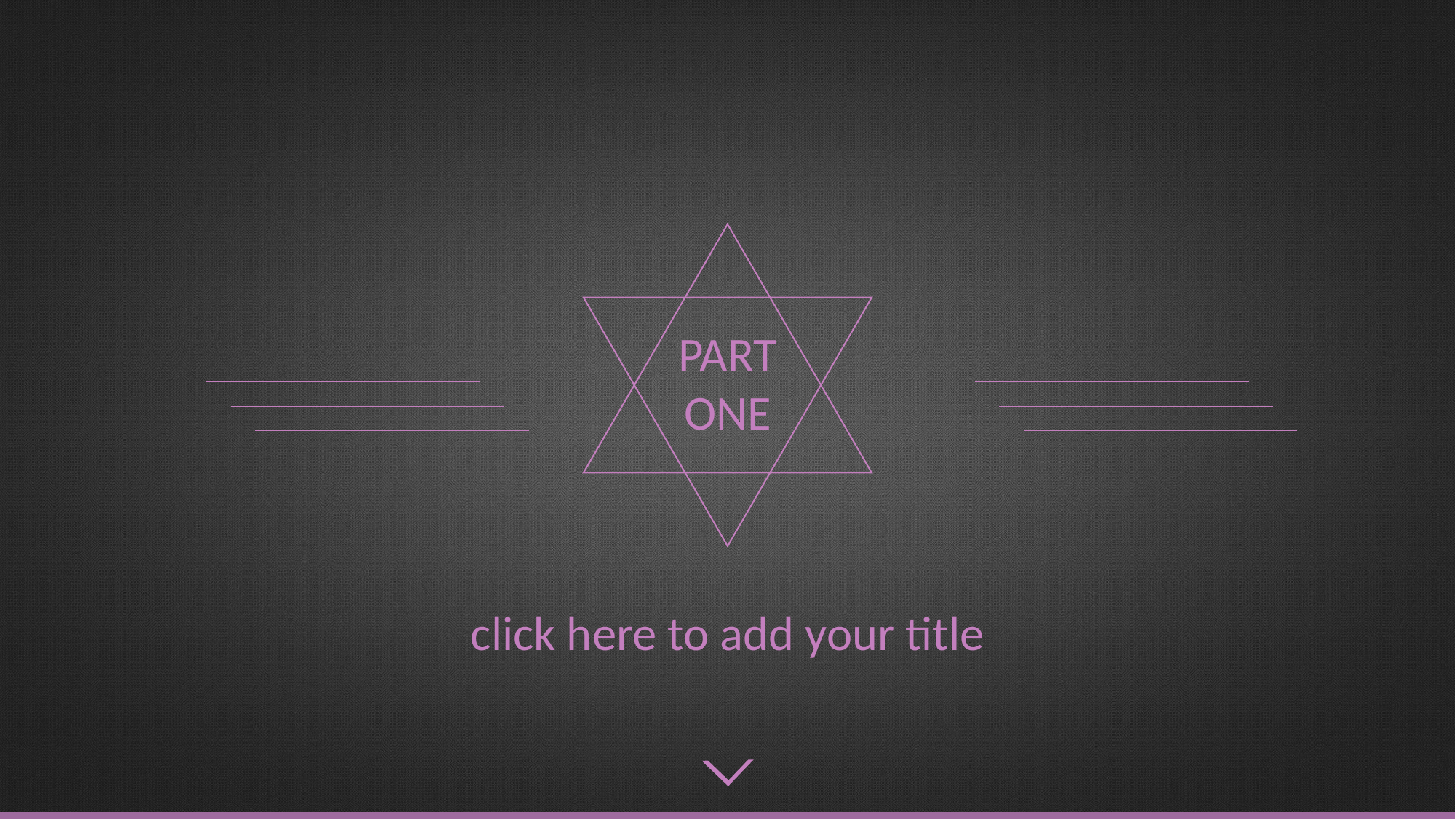

PART ONE
click here to add your title